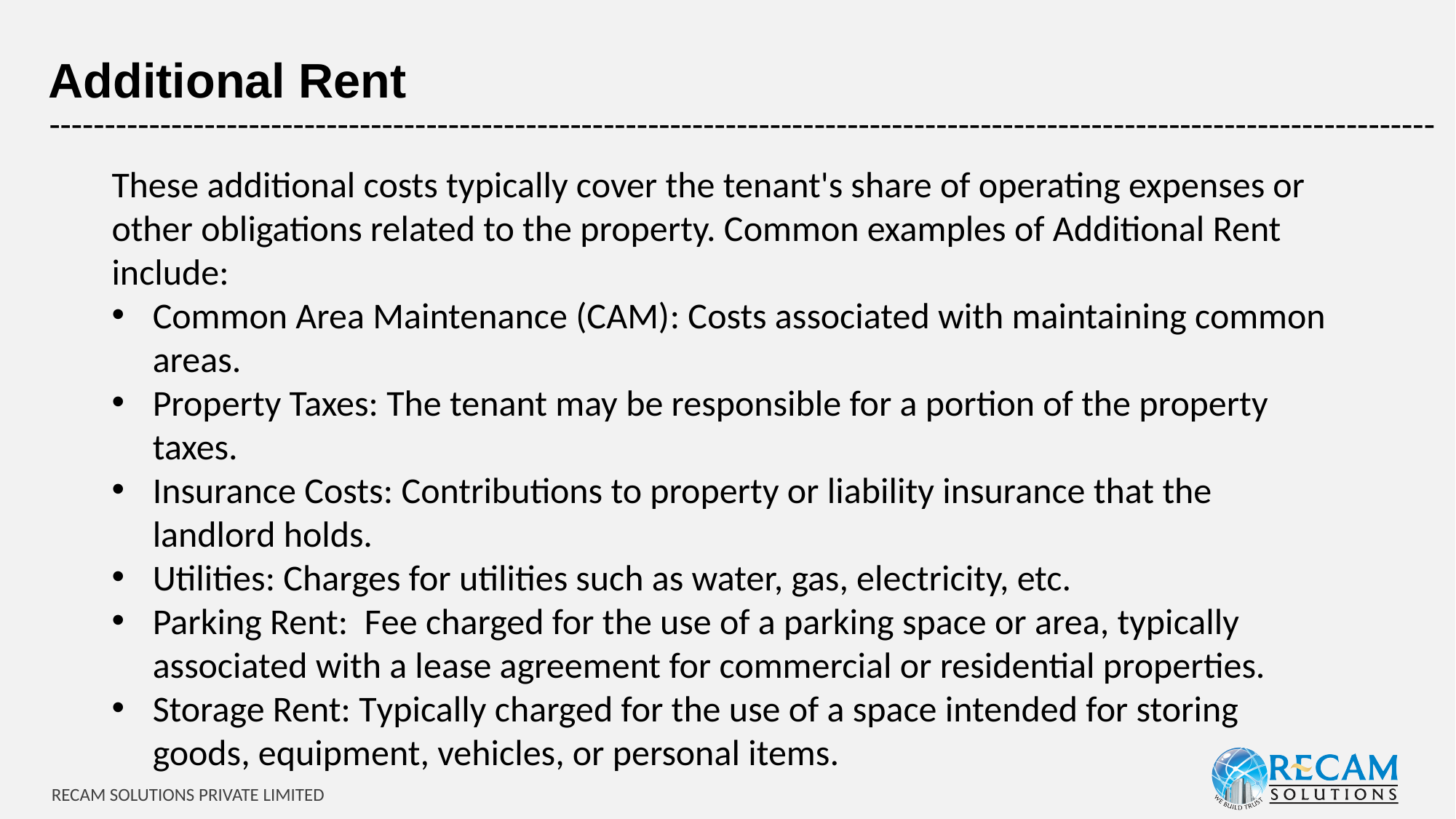

Additional Rent
-----------------------------------------------------------------------------------------------------------------------------
These additional costs typically cover the tenant's share of operating expenses or other obligations related to the property. Common examples of Additional Rent include:
Common Area Maintenance (CAM): Costs associated with maintaining common areas.
Property Taxes: The tenant may be responsible for a portion of the property taxes.
Insurance Costs: Contributions to property or liability insurance that the landlord holds.
Utilities: Charges for utilities such as water, gas, electricity, etc.
Parking Rent:  Fee charged for the use of a parking space or area, typically associated with a lease agreement for commercial or residential properties.
Storage Rent: Typically charged for the use of a space intended for storing goods, equipment, vehicles, or personal items.

RECAM SOLUTIONS PRIVATE LIMITED